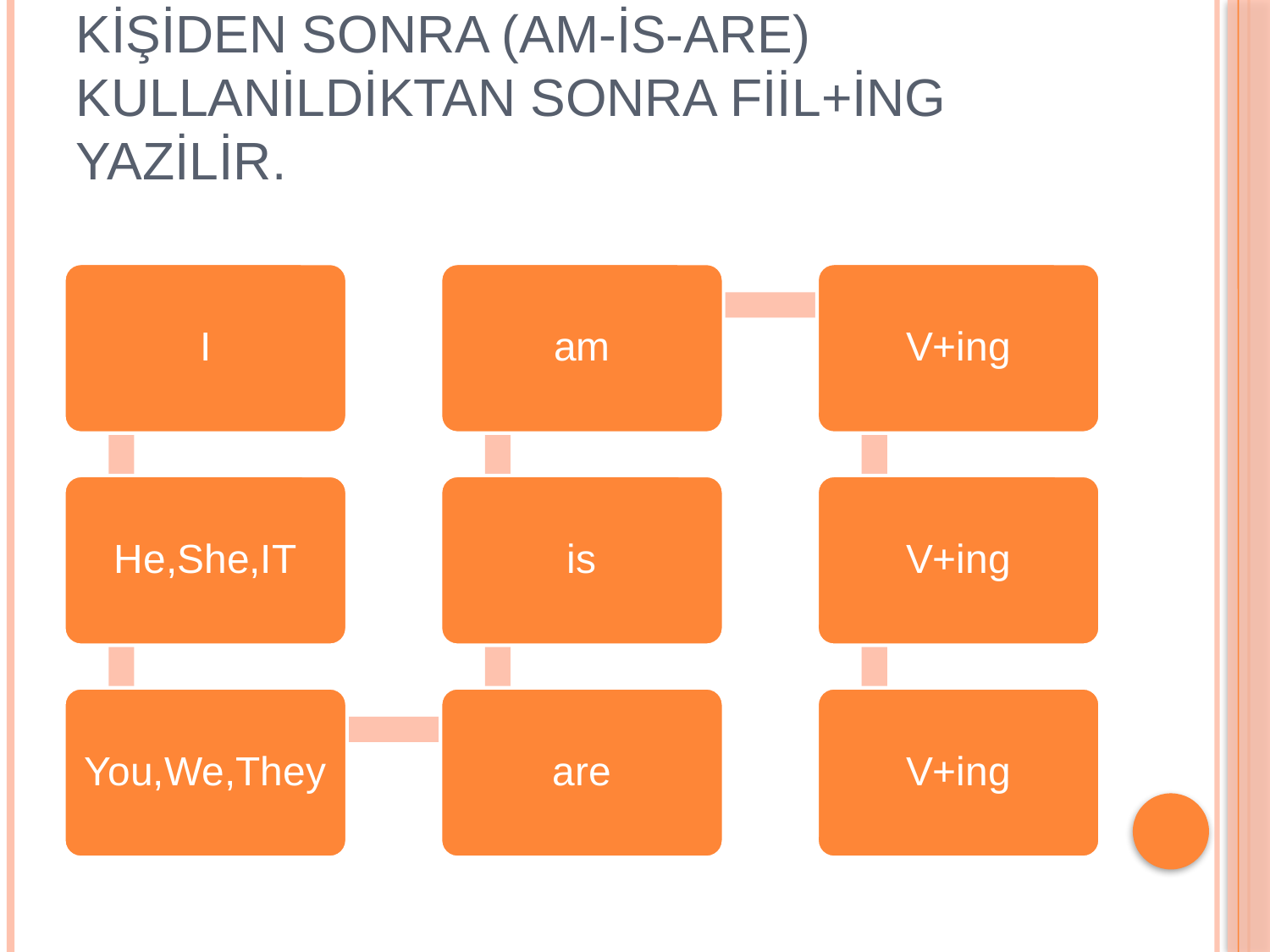

# Kişiden sonra (am-is-are) kullanildiktan sonra fiil+ing yazilir.
I
He,She,IT
You,We,They
are
is
am
V+ing
V+ing
V+ing